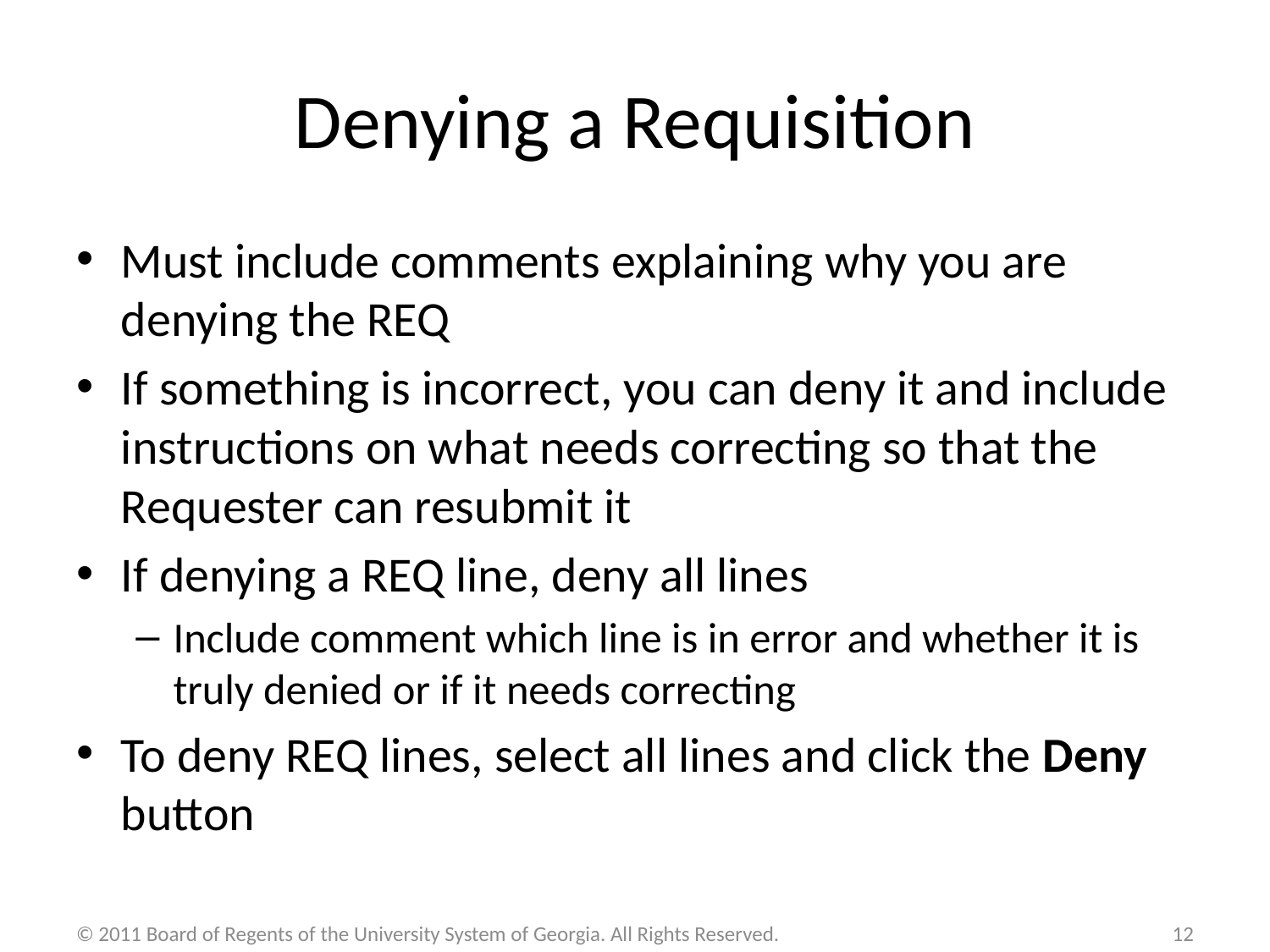

# Denying a Requisition
Must include comments explaining why you are denying the REQ
If something is incorrect, you can deny it and include instructions on what needs correcting so that the Requester can resubmit it
If denying a REQ line, deny all lines
Include comment which line is in error and whether it is truly denied or if it needs correcting
To deny REQ lines, select all lines and click the Deny button
© 2011 Board of Regents of the University System of Georgia. All Rights Reserved.
12